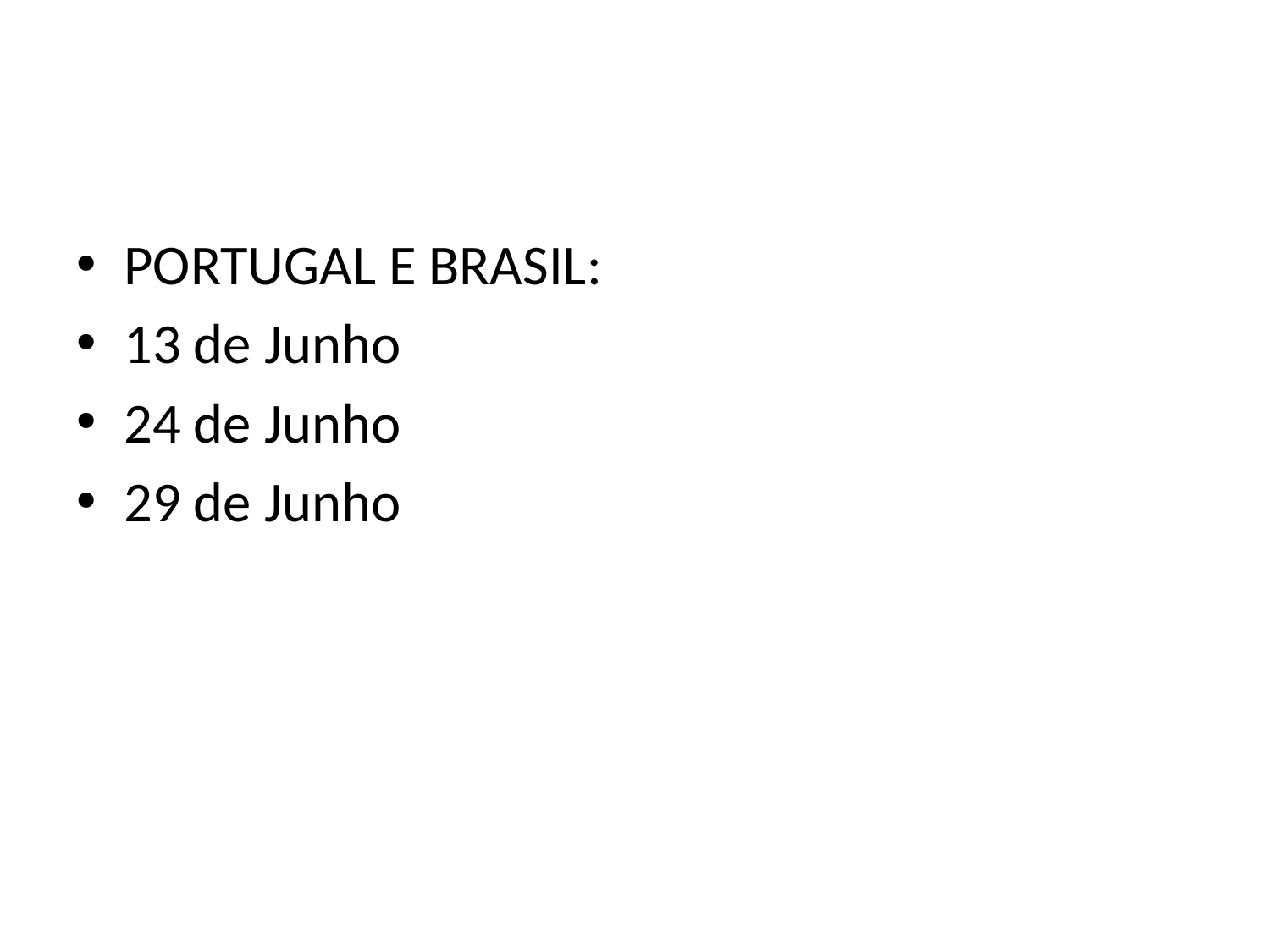

#
PORTUGAL E BRASIL:
13 de Junho
24 de Junho
29 de Junho